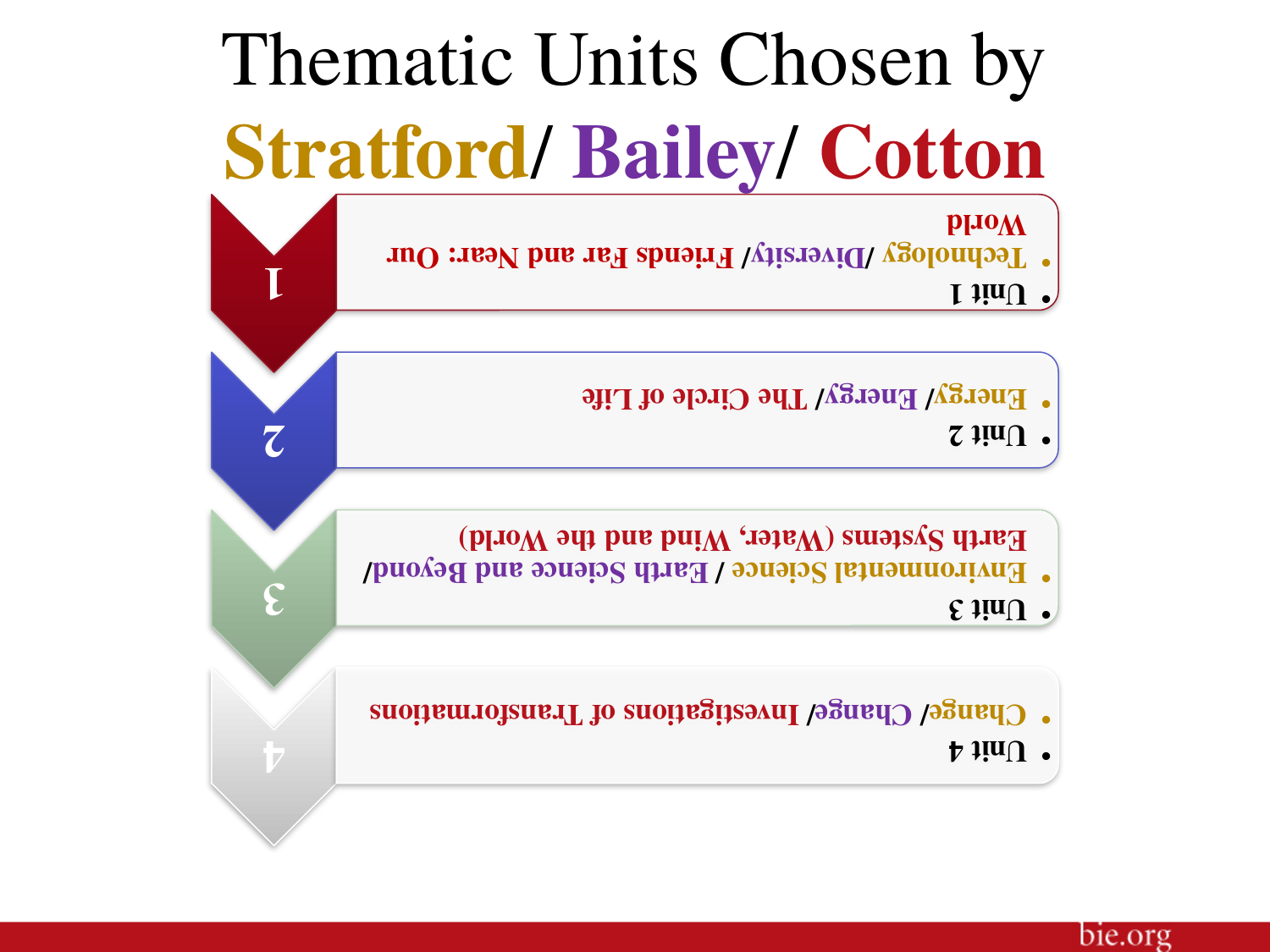

# Thematic Units Chosen by Stratford/ Bailey/ Cotton
1
Unit 1
Technology /Diversity/ Friends Far and Near: Our World
2
Unit 2
Energy/ Energy/ The Circle of Life
3
Unit 3
Environmental Science / Earth Science and Beyond/ Earth Systems (Water, Wind and the World)
4
Unit 4
Change/ Change/ Investigations of Transformations